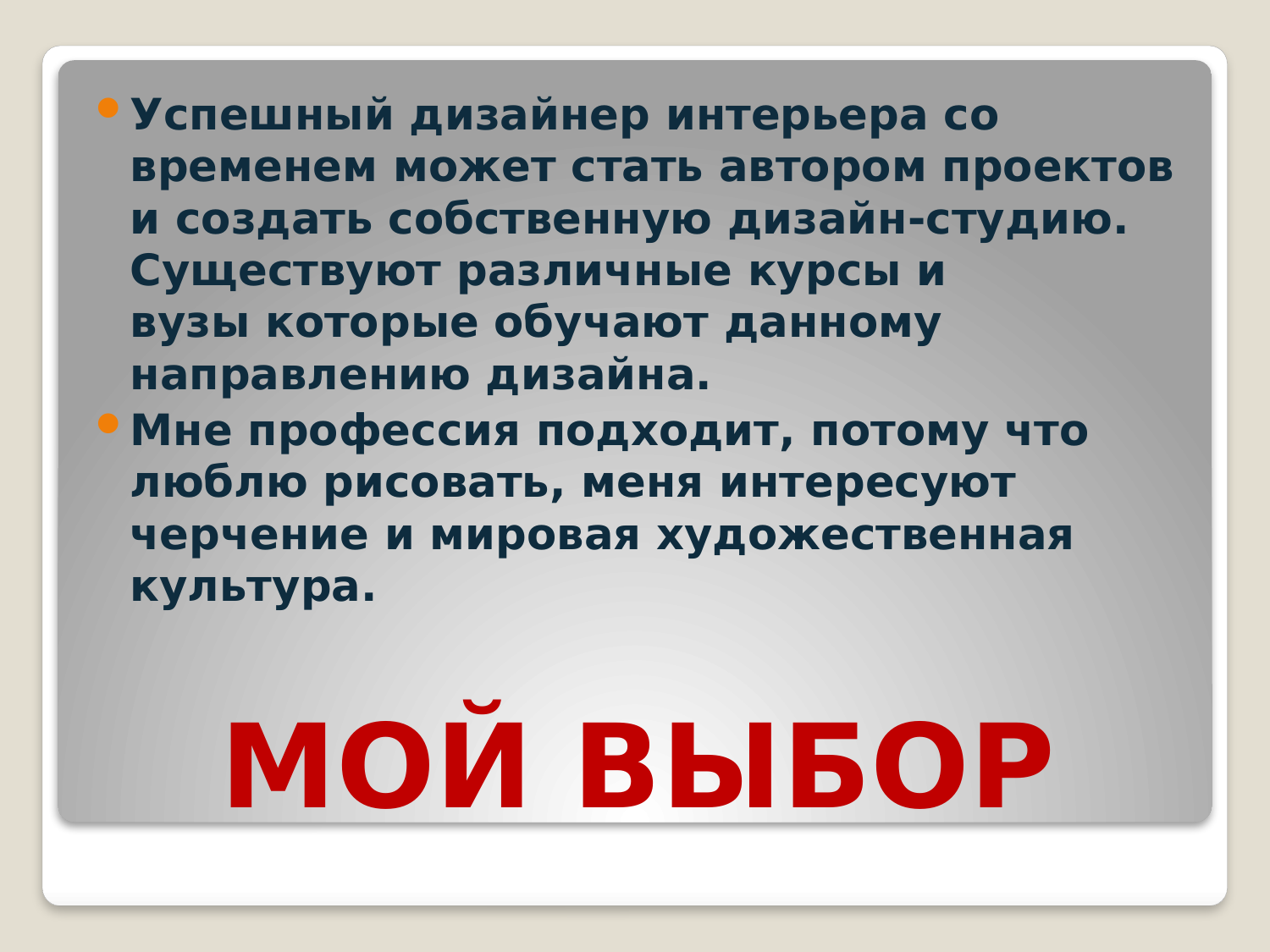

Успешный дизайнер интерьера со временем может стать автором проектов и создать собственную дизайн-студию. Существуют различные курсы и вузы которые обучают данному направлению дизайна.
Мне профессия подходит, потому что люблю рисовать, меня интересуют черчение и мировая художественная культура.
# МОЙ ВЫБОР